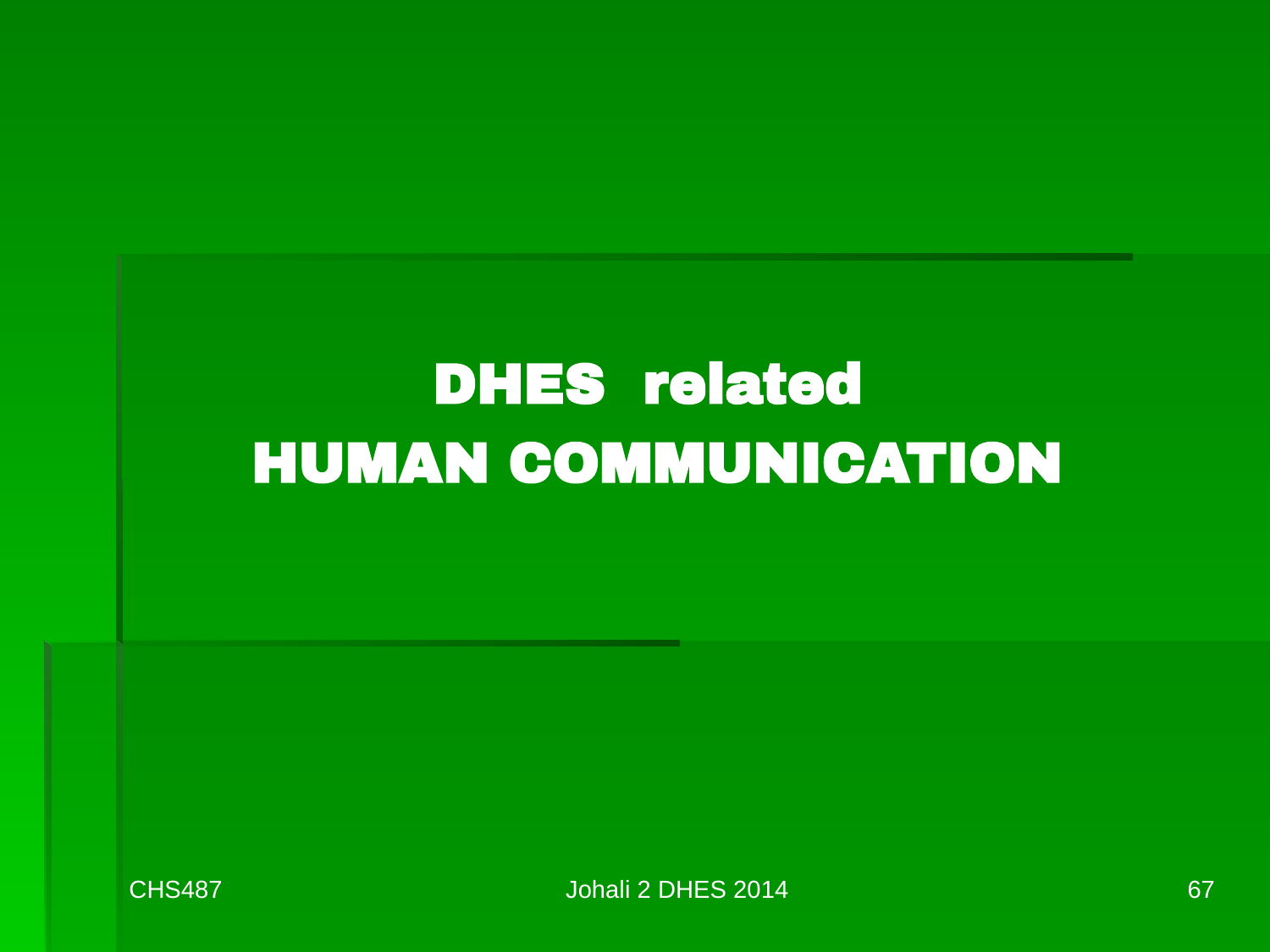

DHES  related
HUMAN COMMUNICATION
CHS487
Johali 2 DHES 2014
67